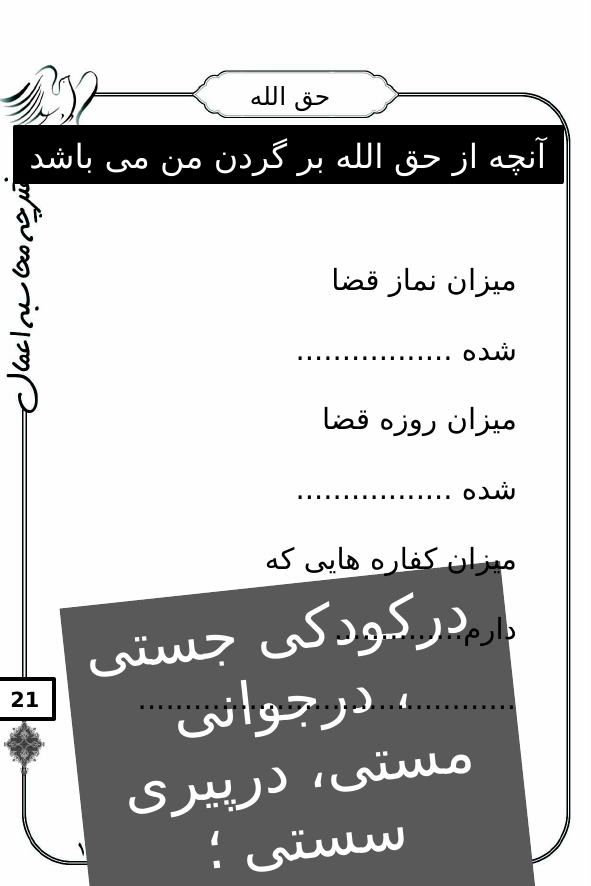

# حق الله
آنچه از حق الله بر گردن من می باشد
میزان نماز قضا شده .................
میزان روزه قضا شده .................
میزان کفاره هایی که دارم..............
.........................................
 درکودکی جستی ، درجوانی مستی، درپیری سستی ؛
پس کی خداپرستی
21